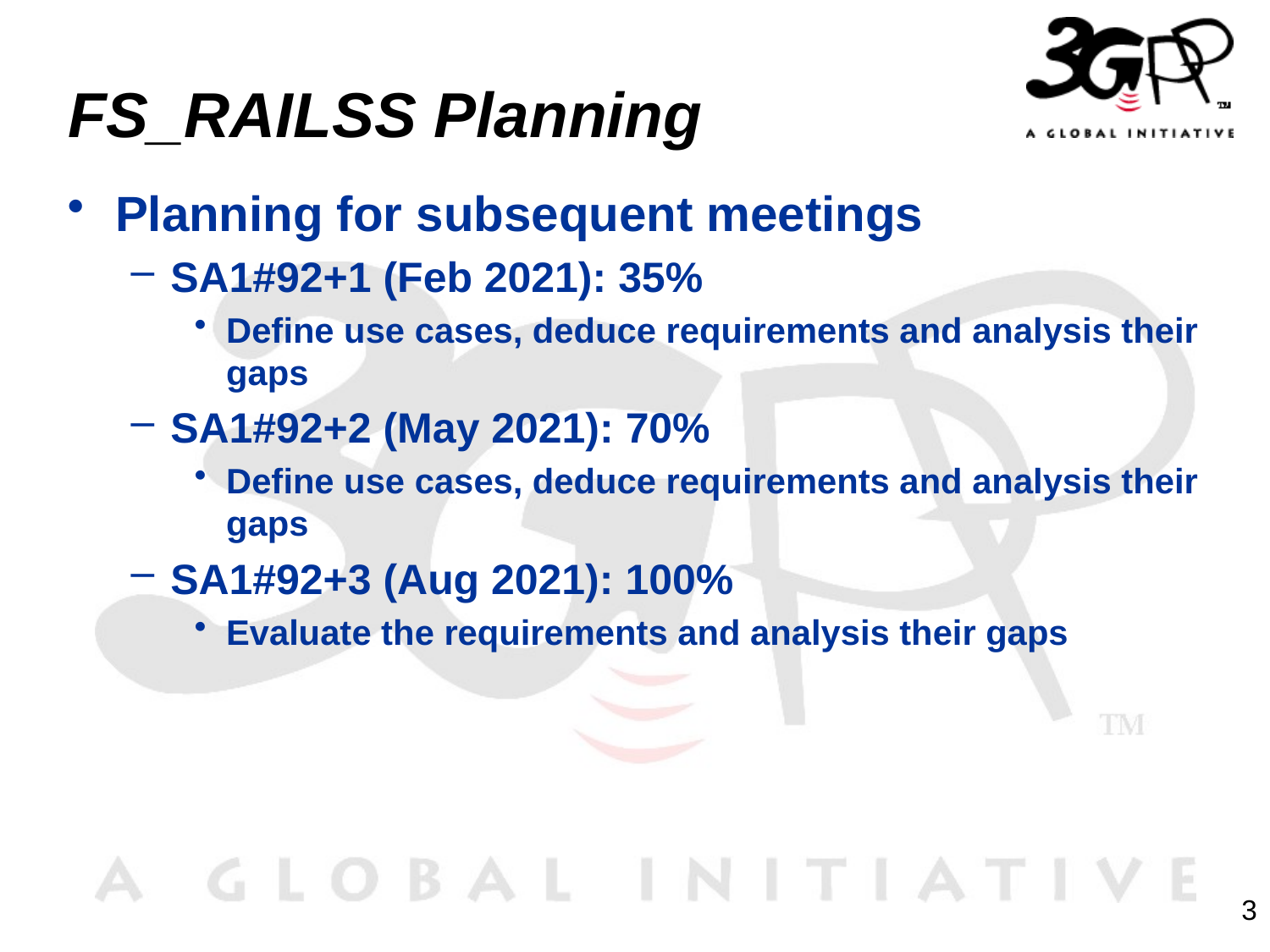

# FS_RAILSS Planning
Planning for subsequent meetings
SA1#92+1 (Feb 2021): 35%
Define use cases, deduce requirements and analysis their gaps
SA1#92+2 (May 2021): 70%
Define use cases, deduce requirements and analysis their gaps
SA1#92+3 (Aug 2021): 100%
Evaluate the requirements and analysis their gaps
3